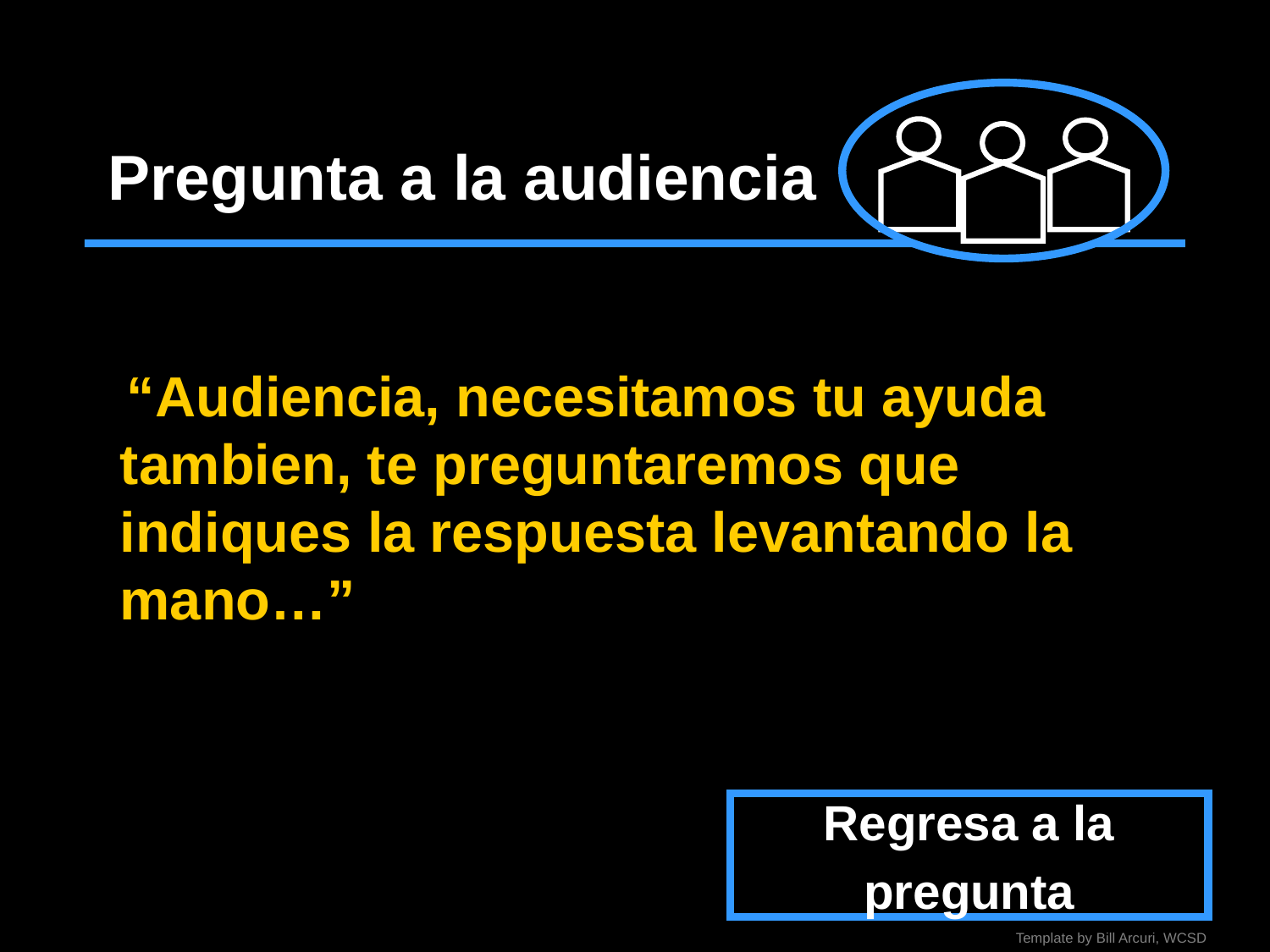

# Pregunta a la audiencia

“Audiencia, necesitamos tu ayuda tambien, te preguntaremos que indiques la respuesta levantando la mano…”
Regresa a la
pregunta
Template by Bill Arcuri, WCSD